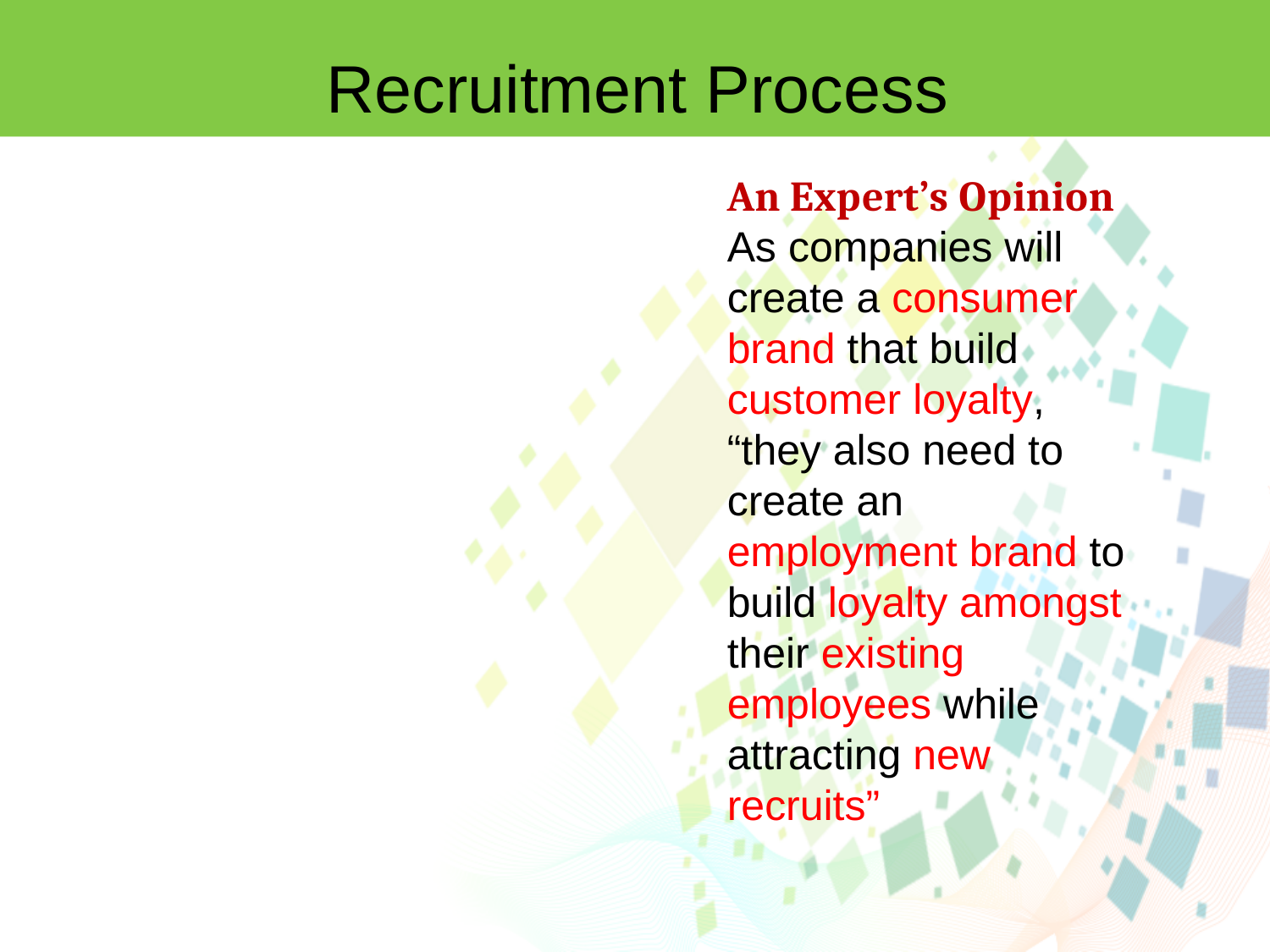

Recruitment Process
An Expert’s Opinion
As companies will create a consumer brand that build customer loyalty, “they also need to create an employment brand to build loyalty amongst their existing employees while attracting new recruits”